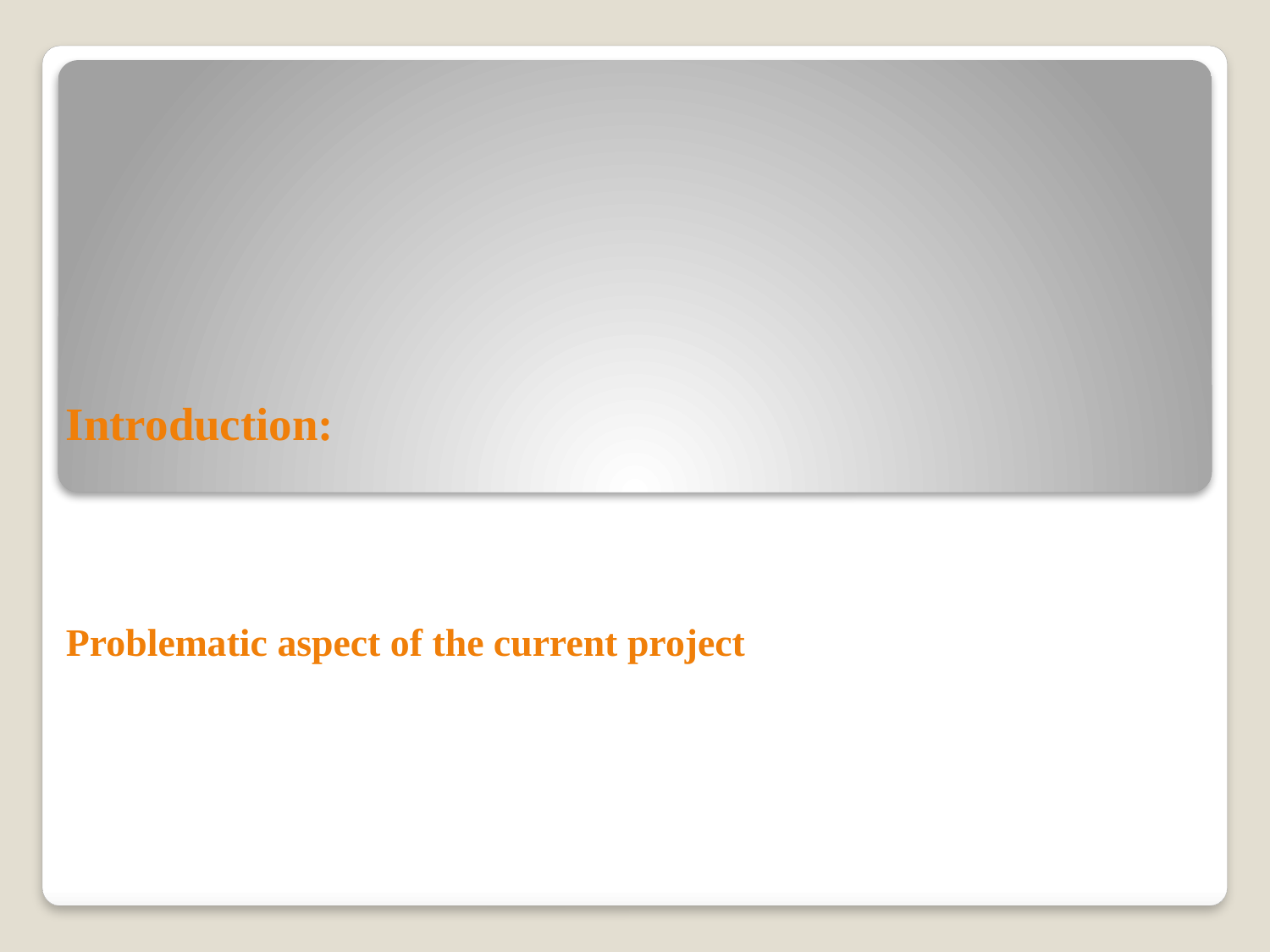

# Introduction: Problematic aspect of the current project